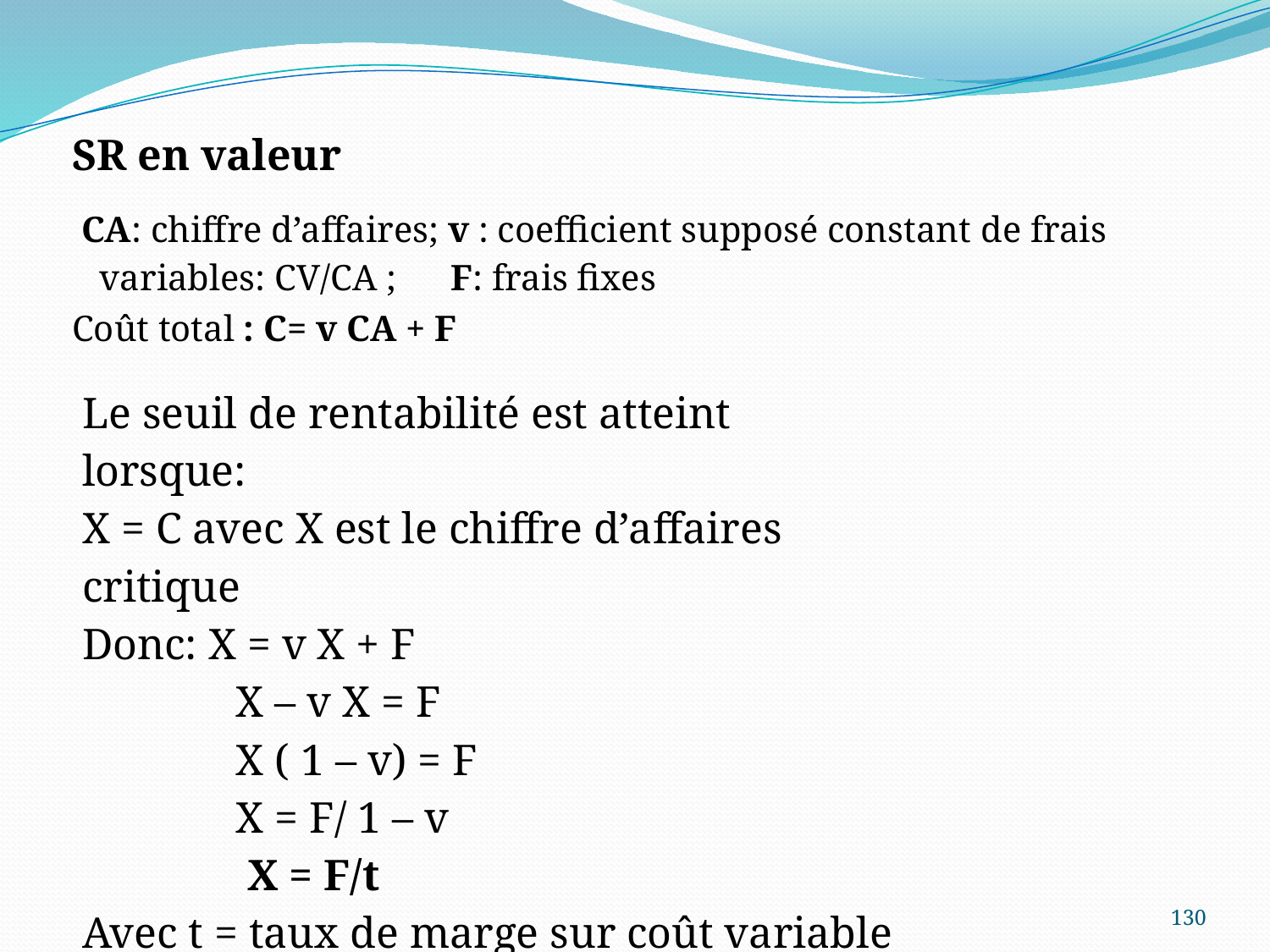

| SR en valeur |
| --- |
| CA: chiffre d’affaires; v : coefficient supposé constant de frais variables: CV/CA ; F: frais fixes |
| --- |
| Coût total : C= v CA + F |
| --- |
| Le seuil de rentabilité est atteint lorsque: X = C avec X est le chiffre d’affaires critique Donc: X = v X + F X – v X = F X ( 1 – v) = F X = F/ 1 – v X = F/t Avec t = taux de marge sur coût variable t = marge sur coût variable / CA |
| --- |
130